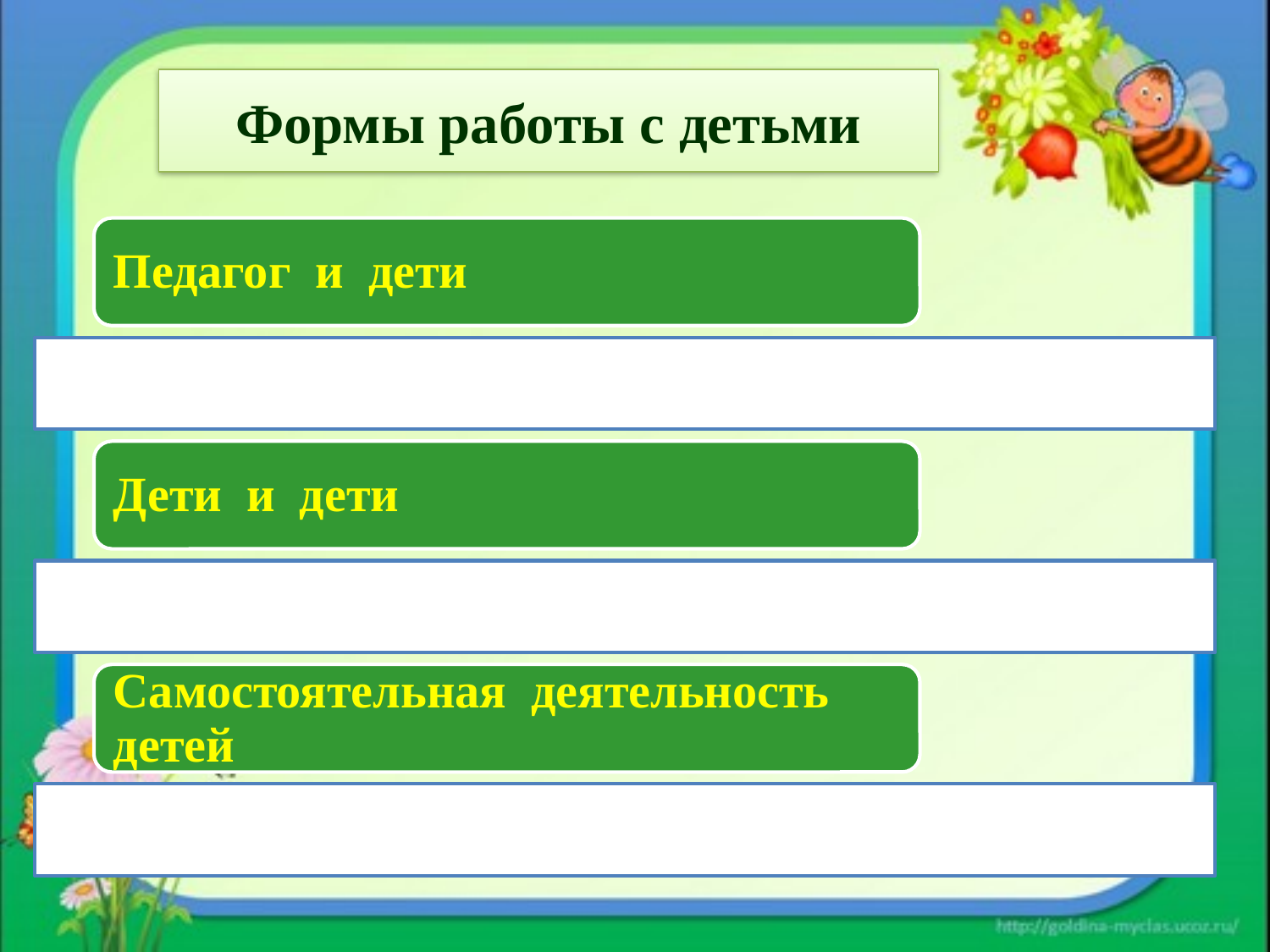

# Формы работы с детьми
Педагог  и  дети
Дети  и  дети
Самостоятельная  деятельность  детей